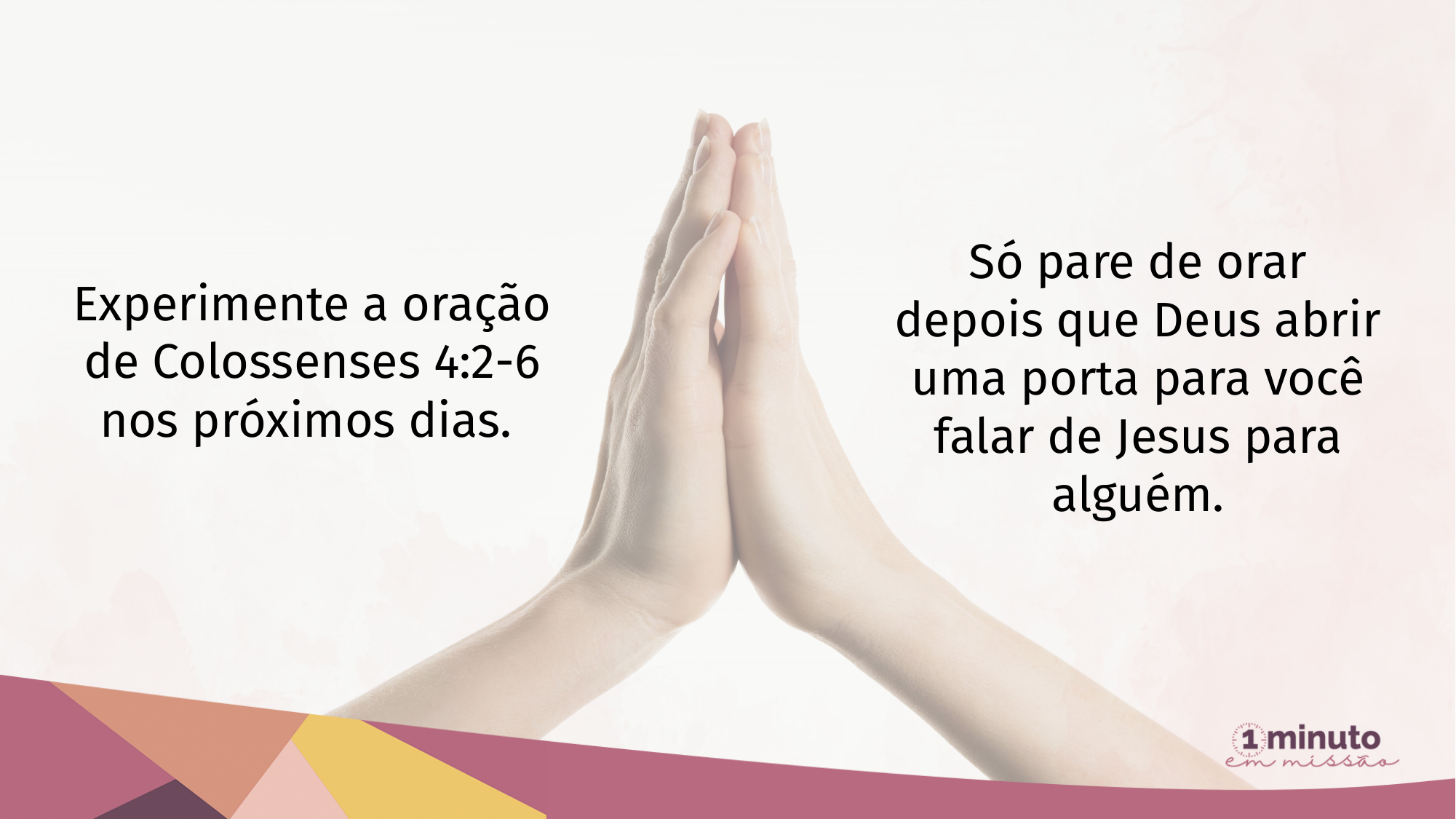

Experimente a oração de Colossenses 4:2-6 nos próximos dias.
Só pare de orar depois que Deus abrir uma porta para você falar de Jesus para alguém.